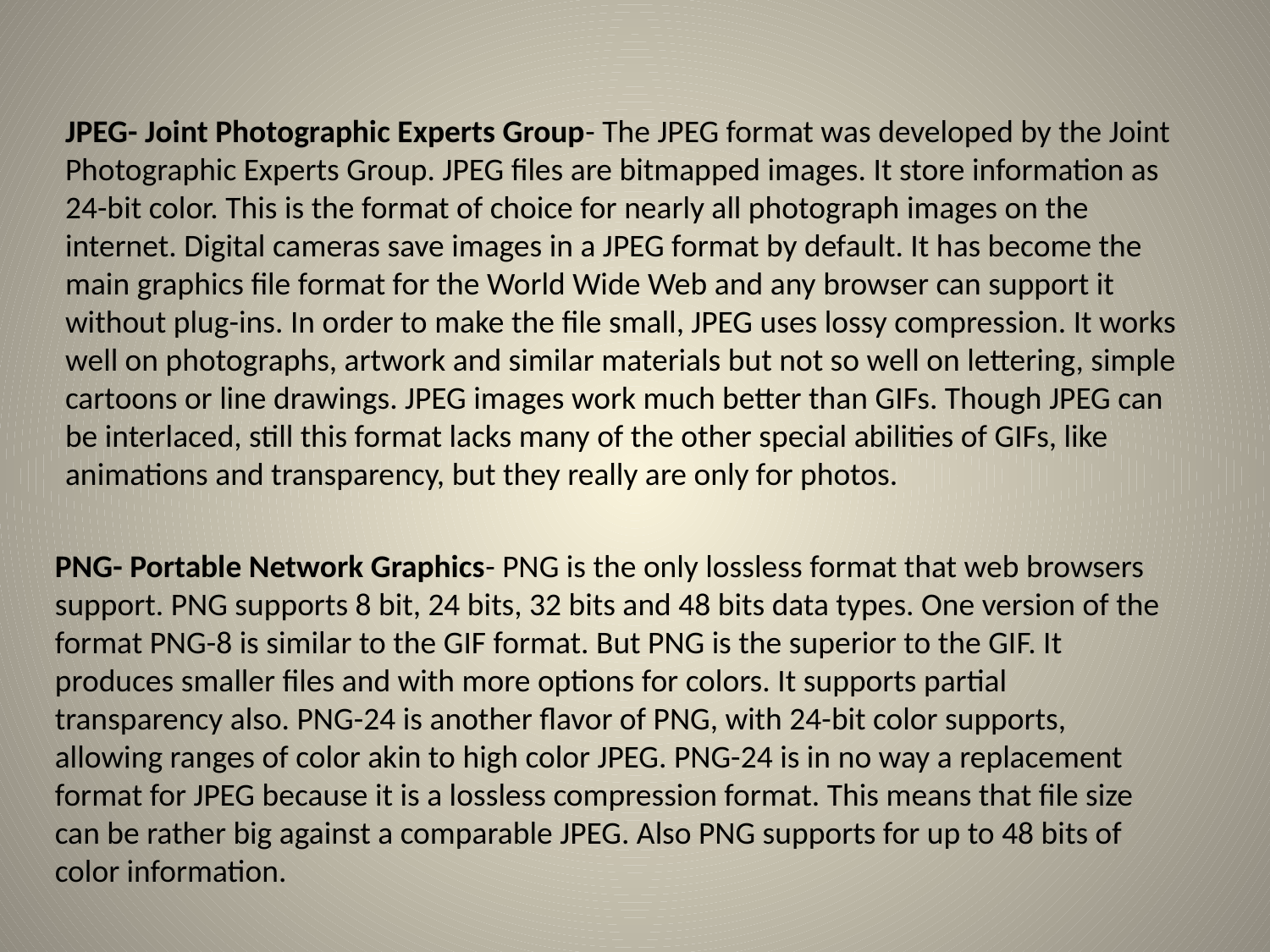

JPEG- Joint Photographic Experts Group- The JPEG format was developed by the Joint Photographic Experts Group. JPEG files are bitmapped images. It store information as 24-bit color. This is the format of choice for nearly all photograph images on the internet. Digital cameras save images in a JPEG format by default. It has become the main graphics file format for the World Wide Web and any browser can support it without plug-ins. In order to make the file small, JPEG uses lossy compression. It works well on photographs, artwork and similar materials but not so well on lettering, simple cartoons or line drawings. JPEG images work much better than GIFs. Though JPEG can be interlaced, still this format lacks many of the other special abilities of GIFs, like animations and transparency, but they really are only for photos.
PNG- Portable Network Graphics- PNG is the only lossless format that web browsers support. PNG supports 8 bit, 24 bits, 32 bits and 48 bits data types. One version of the format PNG-8 is similar to the GIF format. But PNG is the superior to the GIF. It produces smaller files and with more options for colors. It supports partial transparency also. PNG-24 is another flavor of PNG, with 24-bit color supports, allowing ranges of color akin to high color JPEG. PNG-24 is in no way a replacement format for JPEG because it is a lossless compression format. This means that file size can be rather big against a comparable JPEG. Also PNG supports for up to 48 bits of color information.